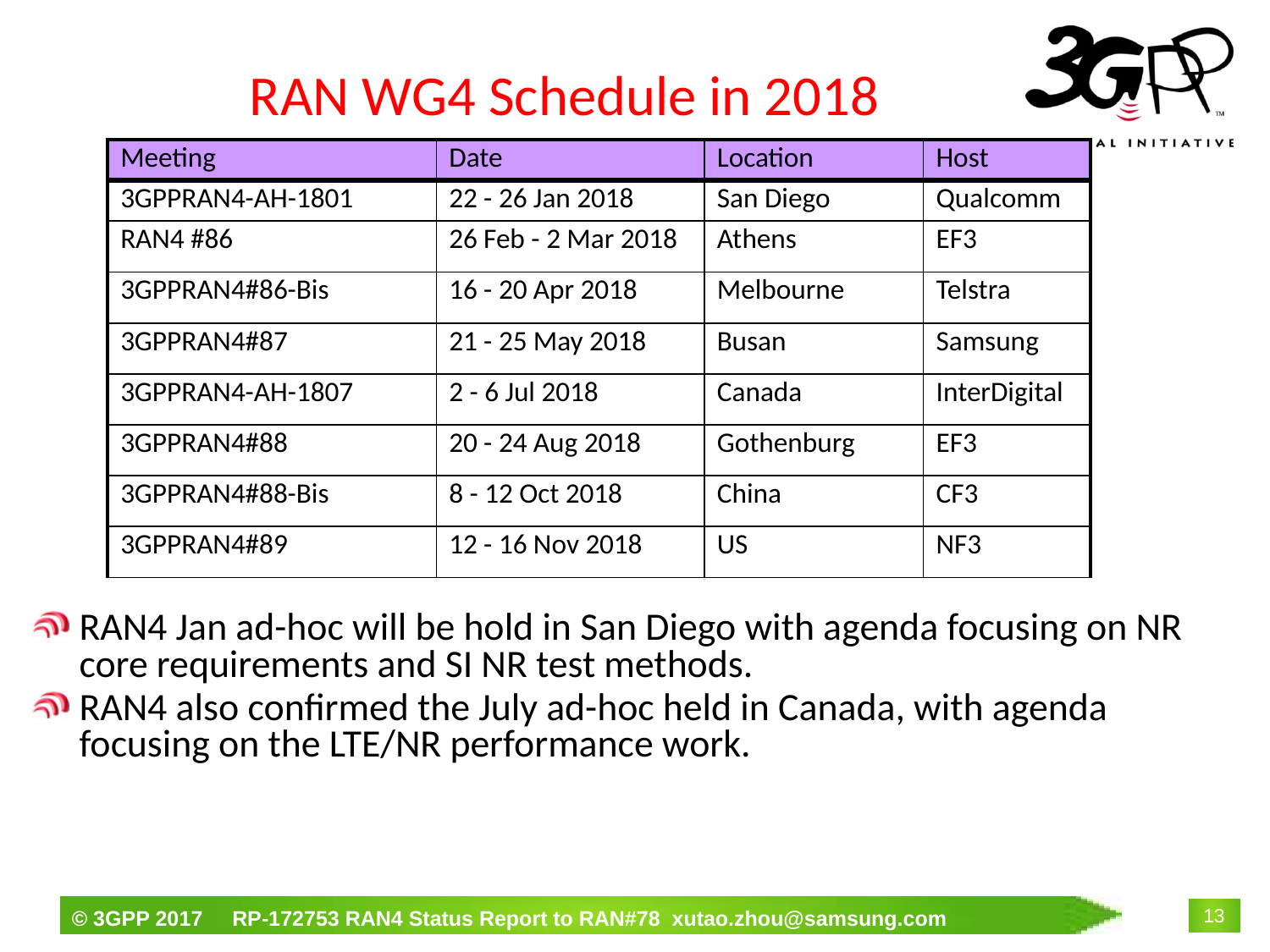

# RAN WG4 Schedule in 2018
| Meeting | Date | Location | Host |
| --- | --- | --- | --- |
| 3GPPRAN4-AH-1801 | 22 - 26 Jan 2018 | San Diego | Qualcomm |
| RAN4 #86 | 26 Feb - 2 Mar 2018 | Athens | EF3 |
| 3GPPRAN4#86-Bis | 16 - 20 Apr 2018 | Melbourne | Telstra |
| 3GPPRAN4#87 | 21 - 25 May 2018 | Busan | Samsung |
| 3GPPRAN4-AH-1807 | 2 - 6 Jul 2018 | Canada | InterDigital |
| 3GPPRAN4#88 | 20 - 24 Aug 2018 | Gothenburg | EF3 |
| 3GPPRAN4#88-Bis | 8 - 12 Oct 2018 | China | CF3 |
| 3GPPRAN4#89 | 12 - 16 Nov 2018 | US | NF3 |

RAN4 Jan ad-hoc will be hold in San Diego with agenda focusing on NR core requirements and SI NR test methods.
RAN4 also confirmed the July ad-hoc held in Canada, with agenda focusing on the LTE/NR performance work.